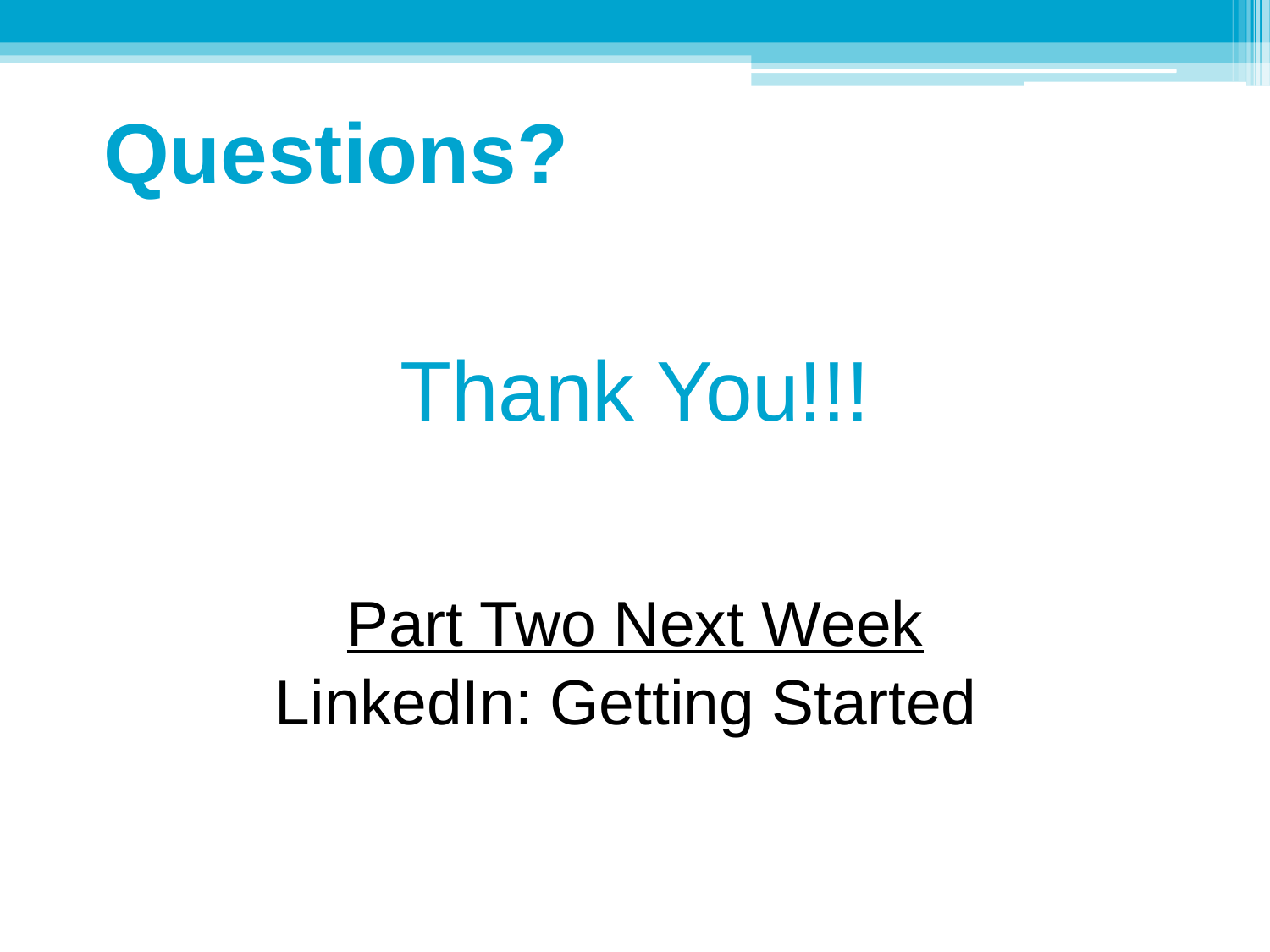

# Questions?

Thank You!!!

Part Two Next Week
LinkedIn: Getting Started